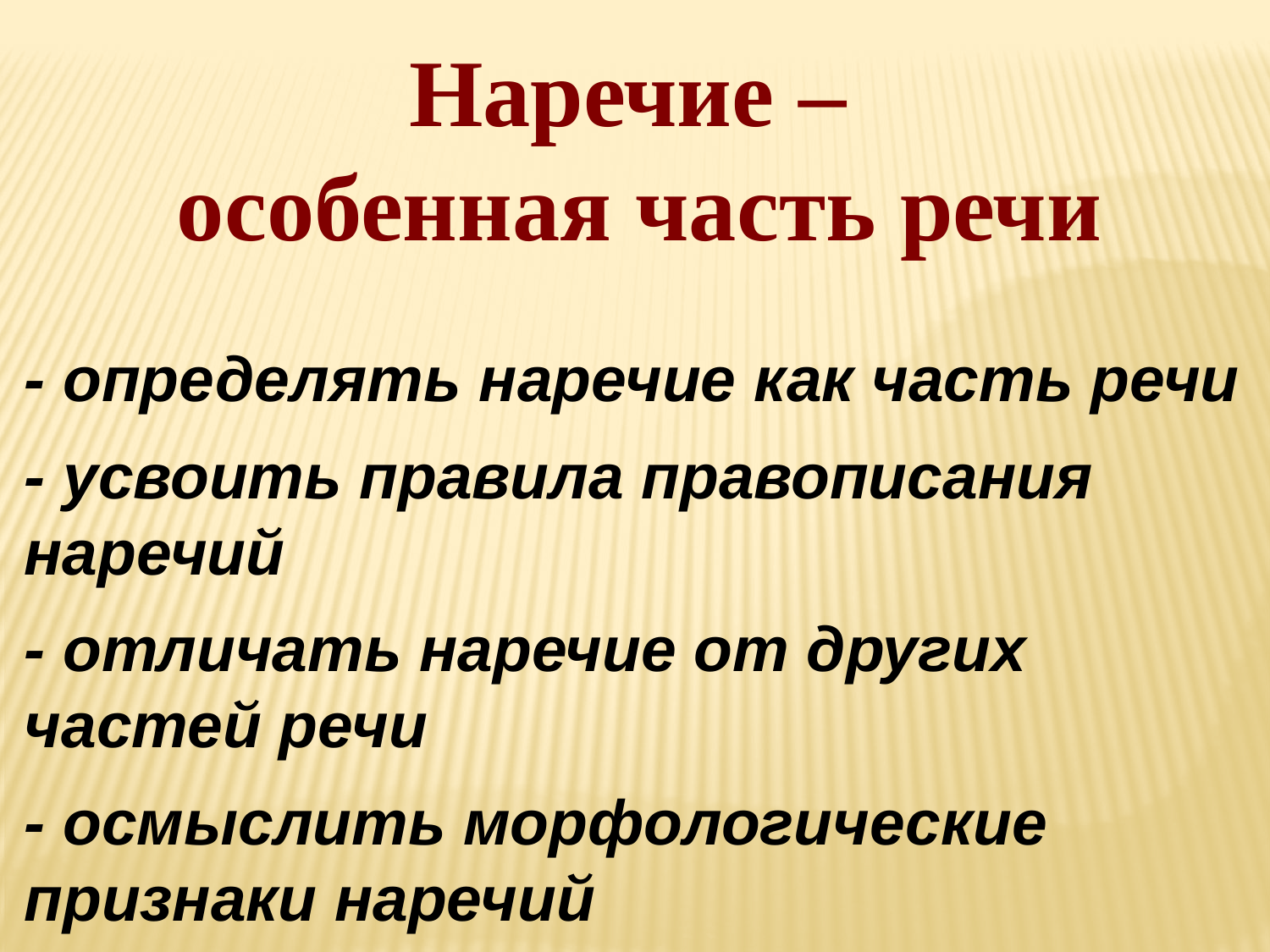

Наречие –
особенная часть речи
- определять наречие как часть речи

- усвоить правила правописания наречий

- отличать наречие от других частей речи

- осмыслить морфологические признаки наречий

- определять синтаксическую роль наречий